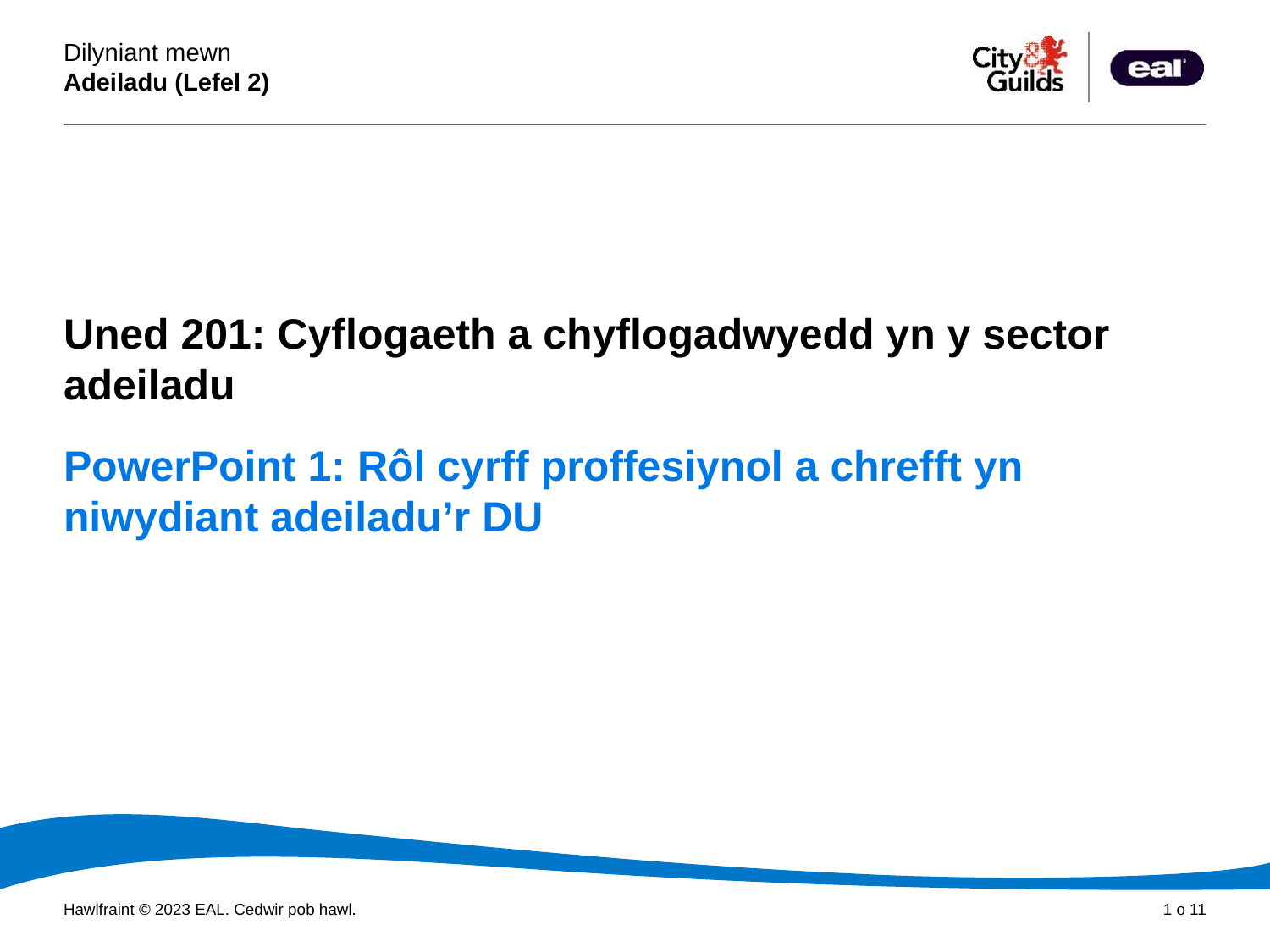

Cyflwyniad PowerPoint
Uned 201: Cyflogaeth a chyflogadwyedd yn y sector adeiladu
# PowerPoint 1: Rôl cyrff proffesiynol a chrefft yn niwydiant adeiladu’r DU